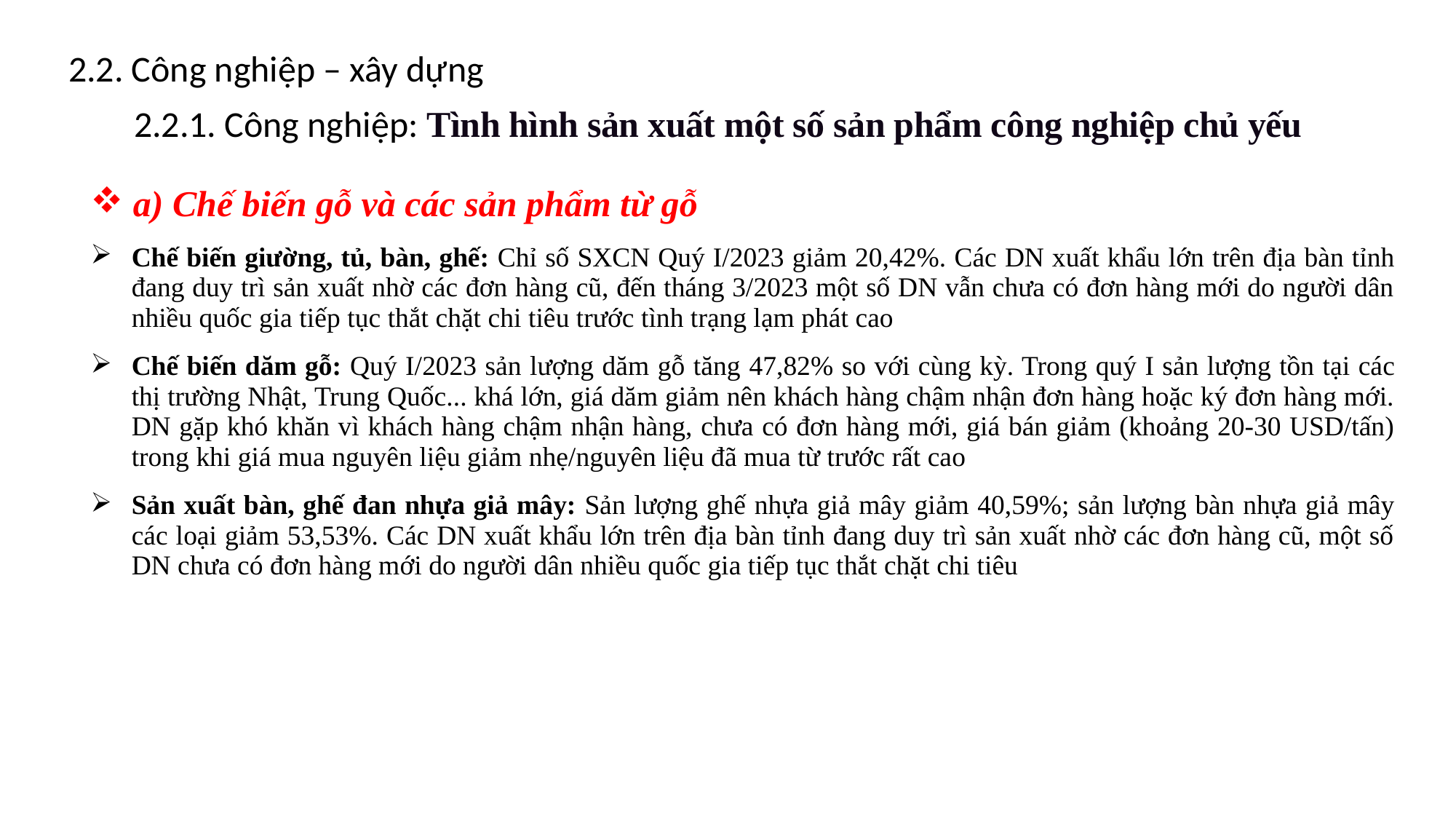

2.2. Công nghiệp – xây dựng
2.2.1. Công nghiệp: Tình hình sản xuất một số sản phẩm công nghiệp chủ yếu

| a) Chế biến gỗ và các sản phẩm từ gỗ Chế biến giường, tủ, bàn, ghế: Chỉ số SXCN Quý I/2023 giảm 20,42%. Các DN xuất khẩu lớn trên địa bàn tỉnh đang duy trì sản xuất nhờ các đơn hàng cũ, đến tháng 3/2023 một số DN vẫn chưa có đơn hàng mới do người dân nhiều quốc gia tiếp tục thắt chặt chi tiêu trước tình trạng lạm phát cao Chế biến dăm gỗ: Quý I/2023 sản lượng dăm gỗ tăng 47,82% so với cùng kỳ. Trong quý I sản lượng tồn tại các thị trường Nhật, Trung Quốc... khá lớn, giá dăm giảm nên khách hàng chậm nhận đơn hàng hoặc ký đơn hàng mới. DN gặp khó khăn vì khách hàng chậm nhận hàng, chưa có đơn hàng mới, giá bán giảm (khoảng 20-30 USD/tấn) trong khi giá mua nguyên liệu giảm nhẹ/nguyên liệu đã mua từ trước rất cao Sản xuất bàn, ghế đan nhựa giả mây: Sản lượng ghế nhựa giả mây giảm 40,59%; sản lượng bàn nhựa giả mây các loại giảm 53,53%. Các DN xuất khẩu lớn trên địa bàn tỉnh đang duy trì sản xuất nhờ các đơn hàng cũ, một số DN chưa có đơn hàng mới do người dân nhiều quốc gia tiếp tục thắt chặt chi tiêu |
| --- |